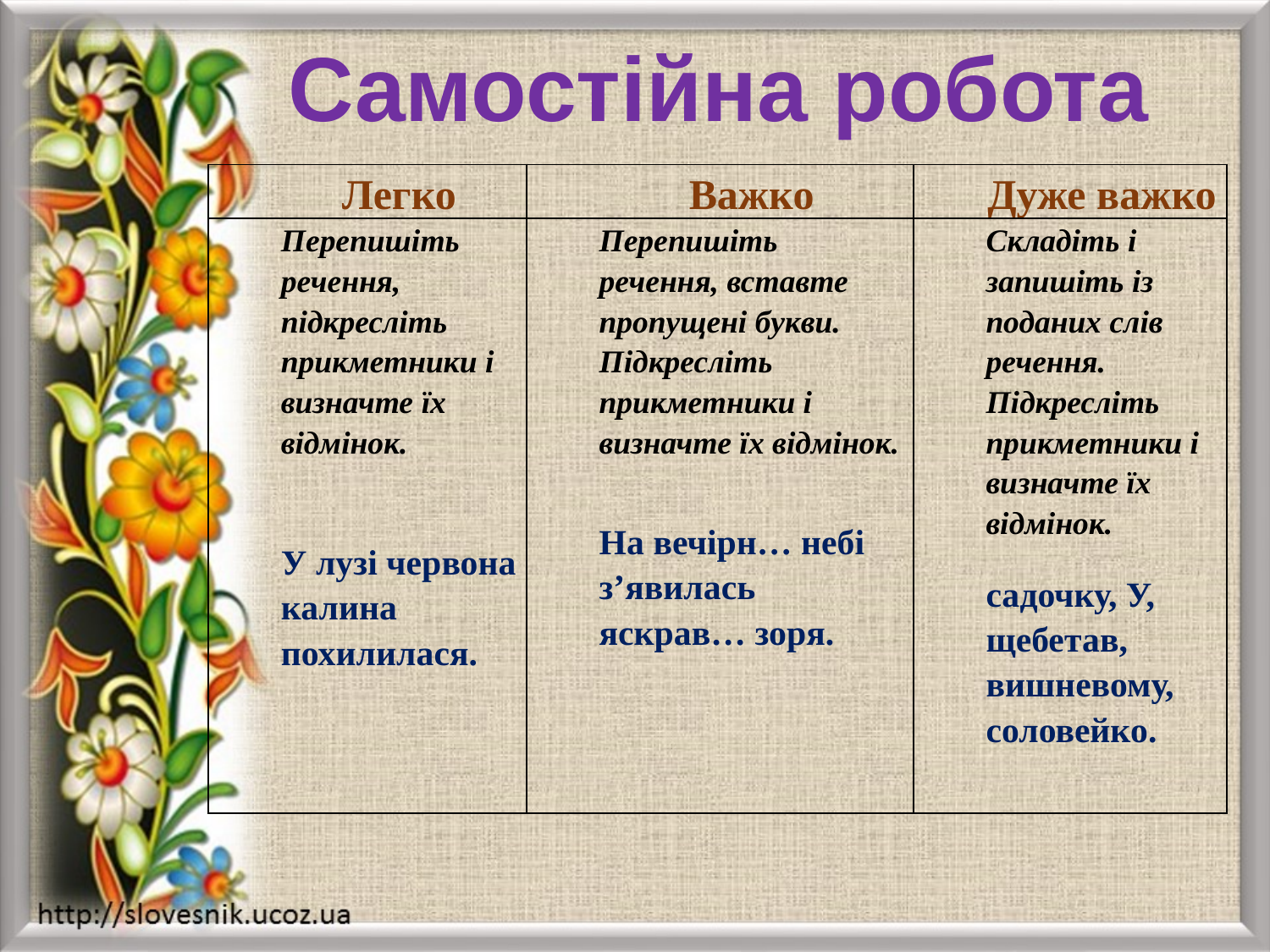

# Самостійна робота
| Легко | Важко | Дуже важко |
| --- | --- | --- |
| Перепишіть речення, підкресліть прикметники і визначте їх відмінок. У лузі червона калина похилилася. | Перепишіть речення, вставте пропущені букви. Підкресліть прикметники і визначте їх відмінок. На вечірн… небі з’явилась яскрав… зоря. | Складіть і запишіть із поданих слів речення. Підкресліть прикметники і визначте їх відмінок. садочку, У, щебетав, вишневому, соловейко. |